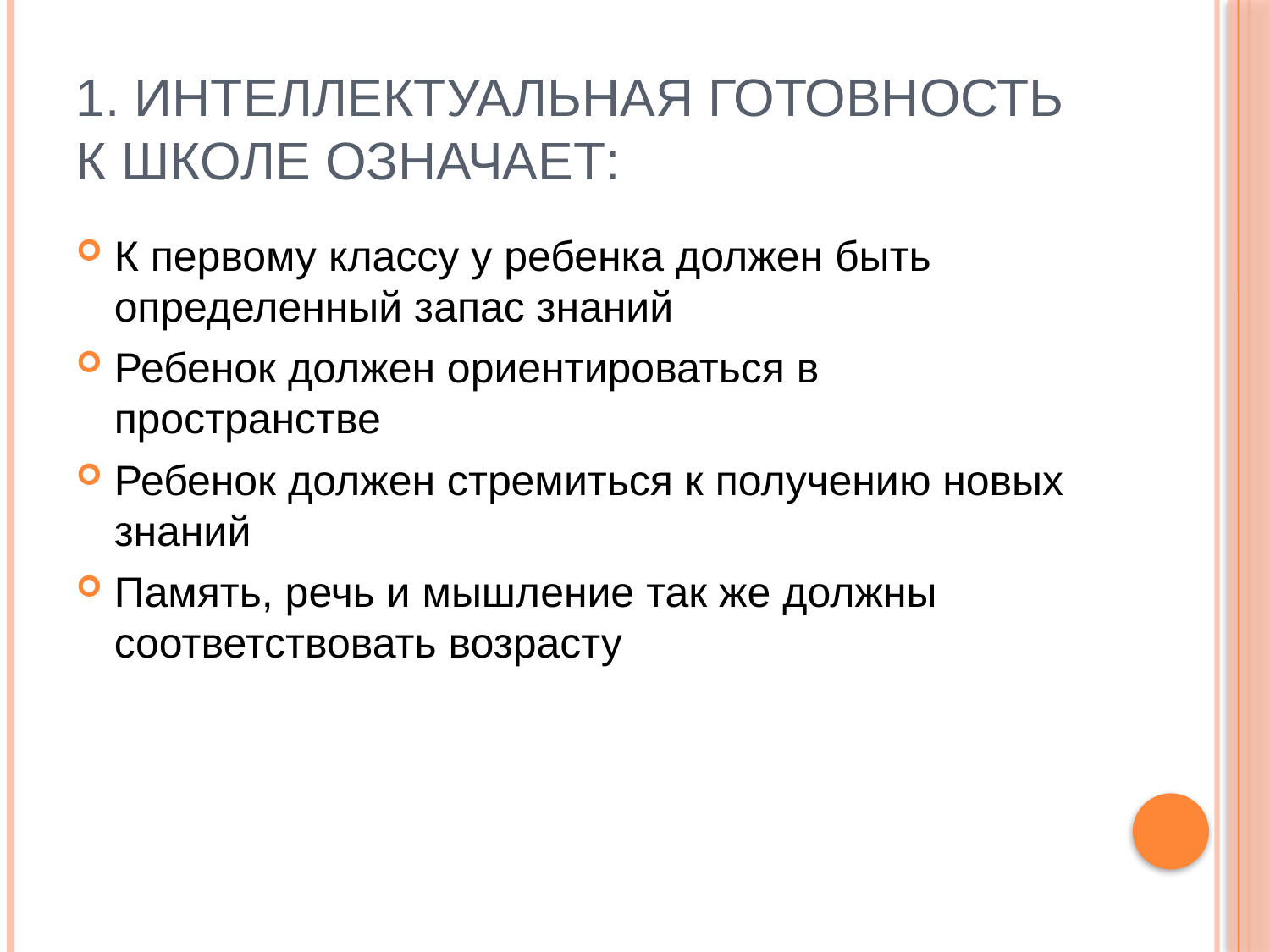

# 1. Интеллектуальная готовность к школе означает:
К первому классу у ребенка должен быть определенный запас знаний
Ребенок должен ориентироваться в пространстве
Ребенок должен стремиться к получению новых знаний
Память, речь и мышление так же должны соответствовать возрасту